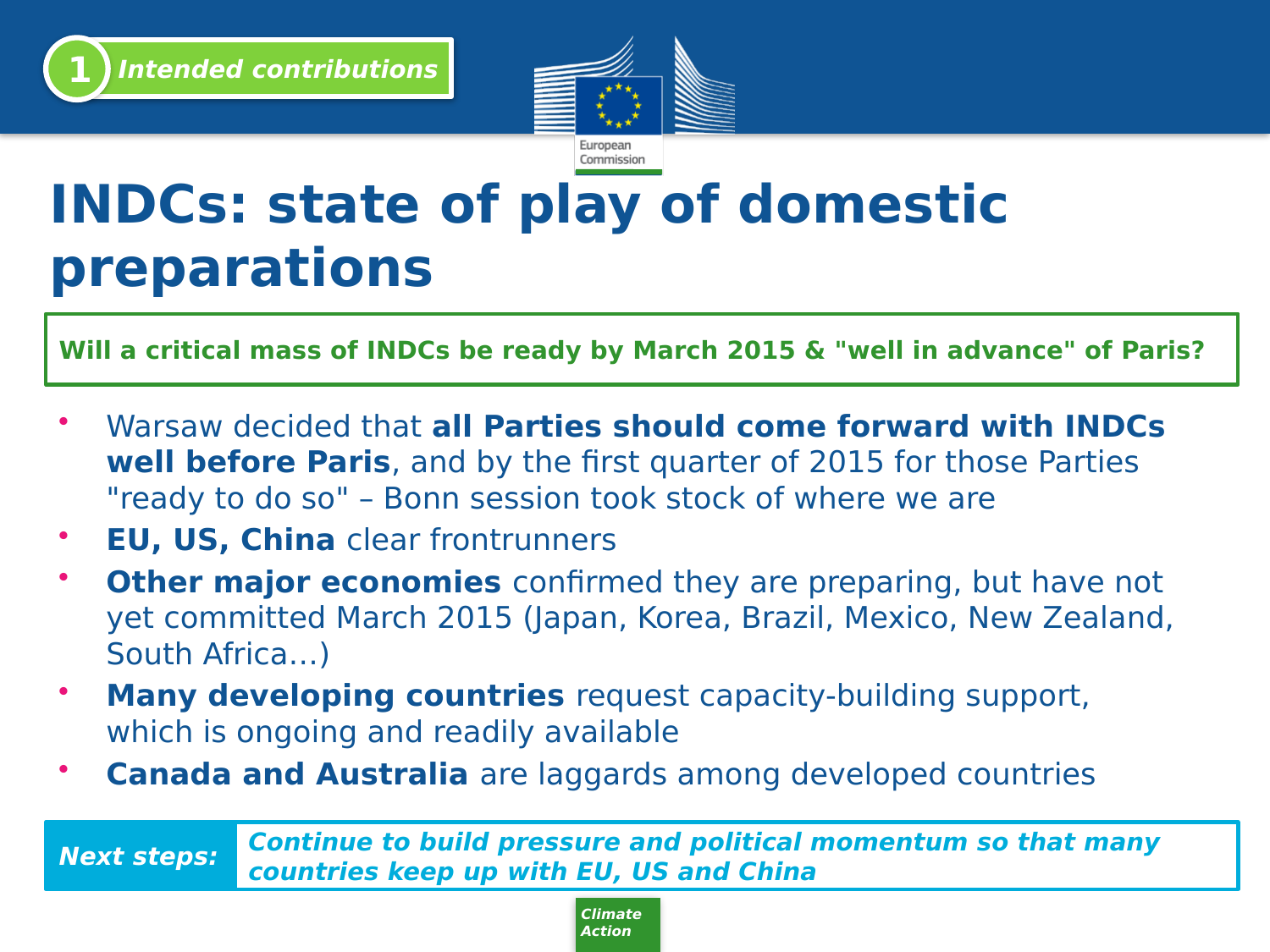

1
Intended contributions
# INDCs: state of play of domestic preparations
Will a critical mass of INDCs be ready by March 2015 & "well in advance" of Paris?
Warsaw decided that all Parties should come forward with INDCs well before Paris, and by the first quarter of 2015 for those Parties "ready to do so" – Bonn session took stock of where we are
EU, US, China clear frontrunners
Other major economies confirmed they are preparing, but have not yet committed March 2015 (Japan, Korea, Brazil, Mexico, New Zealand, South Africa…)
Many developing countries request capacity-building support, which is ongoing and readily available
Canada and Australia are laggards among developed countries

Next steps:
Continue to build pressure and political momentum so that many countries keep up with EU, US and China